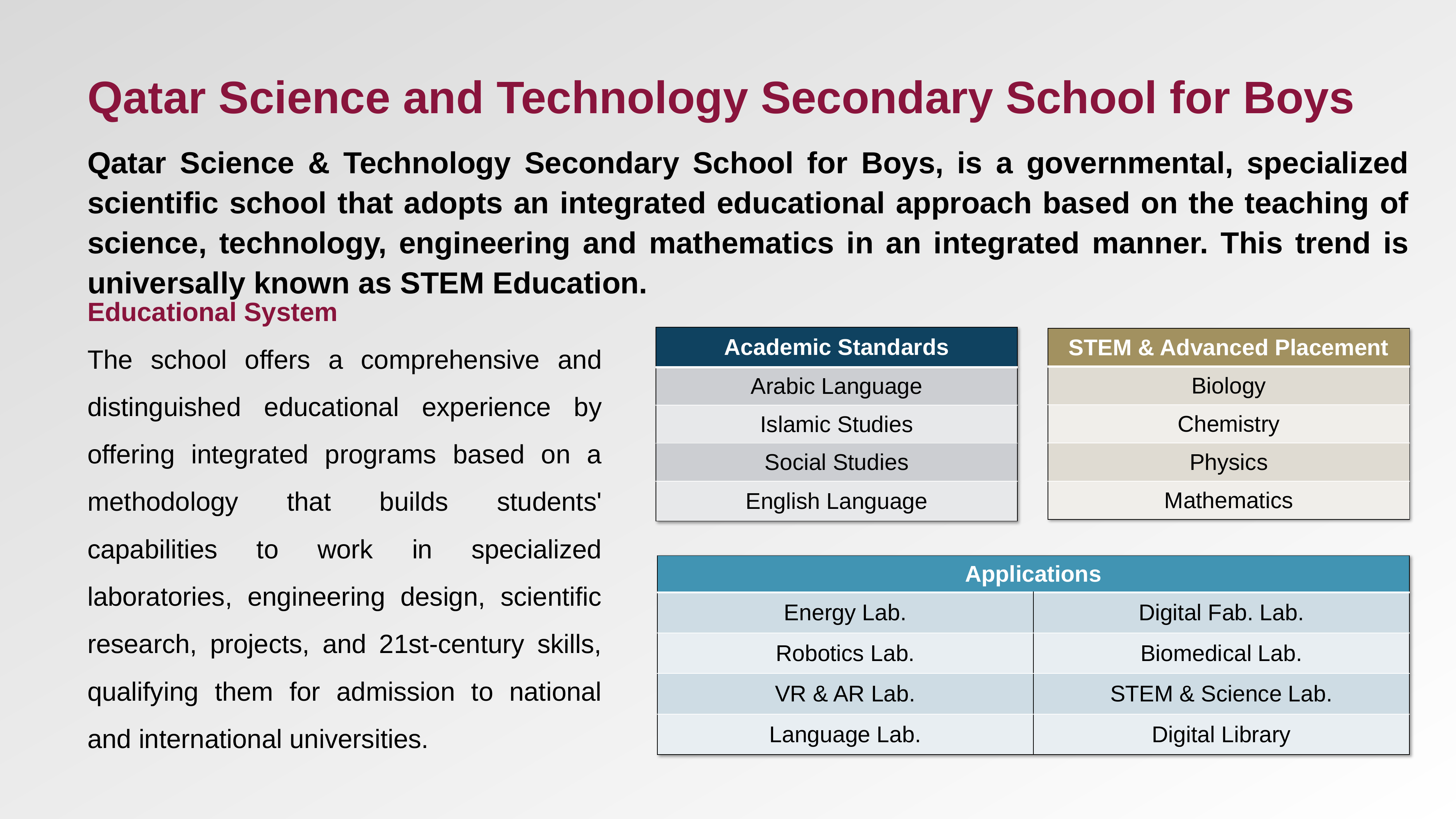

# Qatar Science and Technology Secondary School for Boys
Qatar Science & Technology Secondary School for Boys, is a governmental, specialized scientific school that adopts an integrated educational approach based on the teaching of science, technology, engineering and mathematics in an integrated manner. This trend is universally known as STEM Education.
Educational System
The school offers a comprehensive and distinguished educational experience by offering integrated programs based on a methodology that builds students' capabilities to work in specialized laboratories, engineering design, scientific research, projects, and 21st-century skills, qualifying them for admission to national and international universities.
| Academic Standards |
| --- |
| Arabic Language |
| Islamic Studies |
| Social Studies |
| English Language |
| STEM & Advanced Placement |
| --- |
| Biology |
| Chemistry |
| Physics |
| Mathematics |
| Applications |  |
| --- | --- |
| Energy Lab. | Digital Fab. Lab. |
| Robotics Lab. | Biomedical Lab. |
| VR & AR Lab. | STEM & Science Lab. |
| Language Lab. | Digital Library |